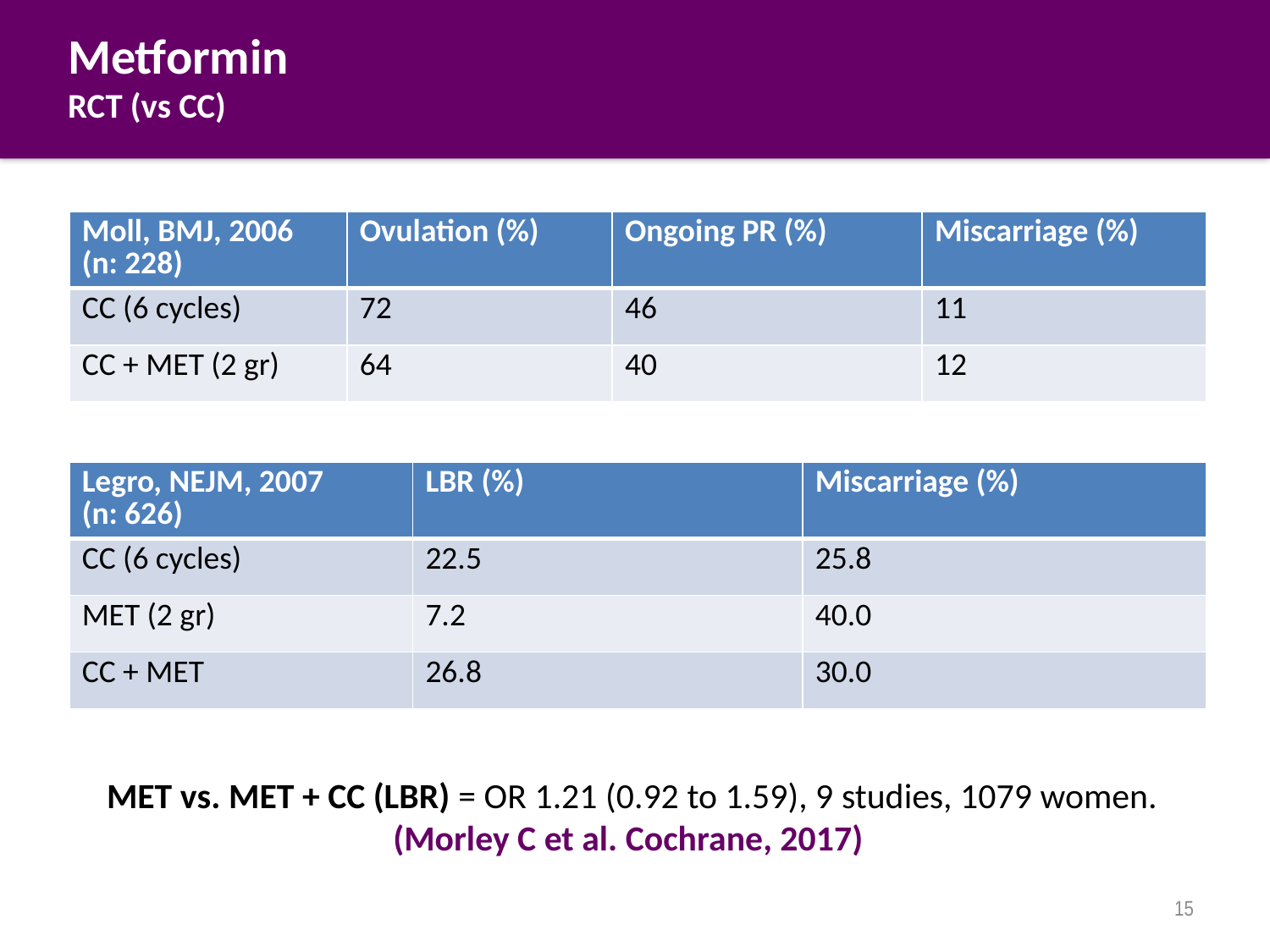

# Metformin RCT (vs CC)
| Moll, BMJ, 2006 (n: 228) | Ovulation (%) | Ongoing PR (%) | Miscarriage (%) |
| --- | --- | --- | --- |
| CC (6 cycles) | 72 | 46 | 11 |
| CC + MET (2 gr) | 64 | 40 | 12 |
| Legro, NEJM, 2007 (n: 626) | LBR (%) | Miscarriage (%) |
| --- | --- | --- |
| CC (6 cycles) | 22.5 | 25.8 |
| MET (2 gr) | 7.2 | 40.0 |
| CC + MET | 26.8 | 30.0 |
MET vs. MET + CC (LBR) = OR 1.21 (0.92 to 1.59), 9 studies, 1079 women.
(Morley C et al. Cochrane, 2017)
15